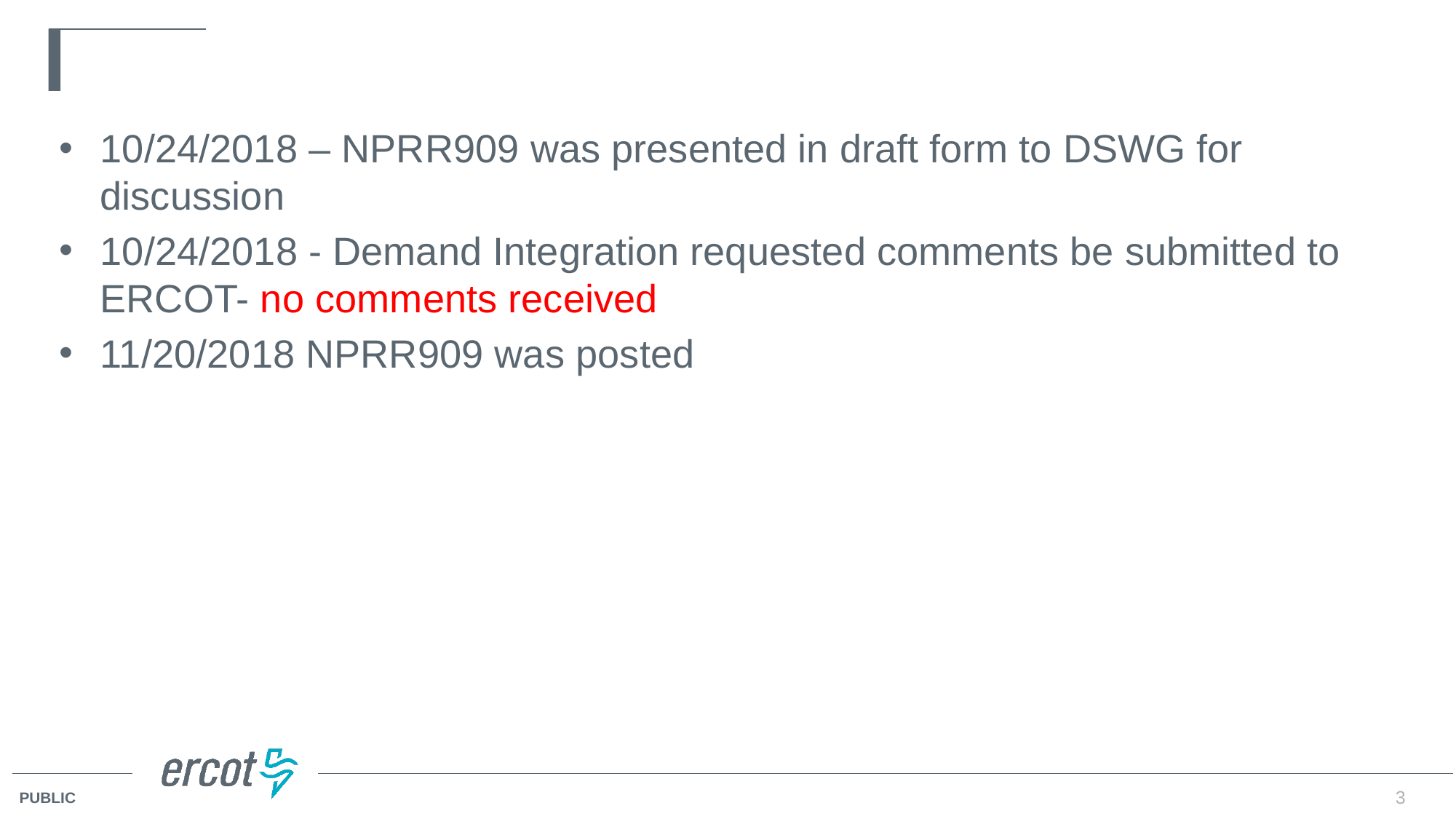

10/24/2018 – NPRR909 was presented in draft form to DSWG for discussion
10/24/2018 - Demand Integration requested comments be submitted to ERCOT- no comments received
11/20/2018 NPRR909 was posted
3